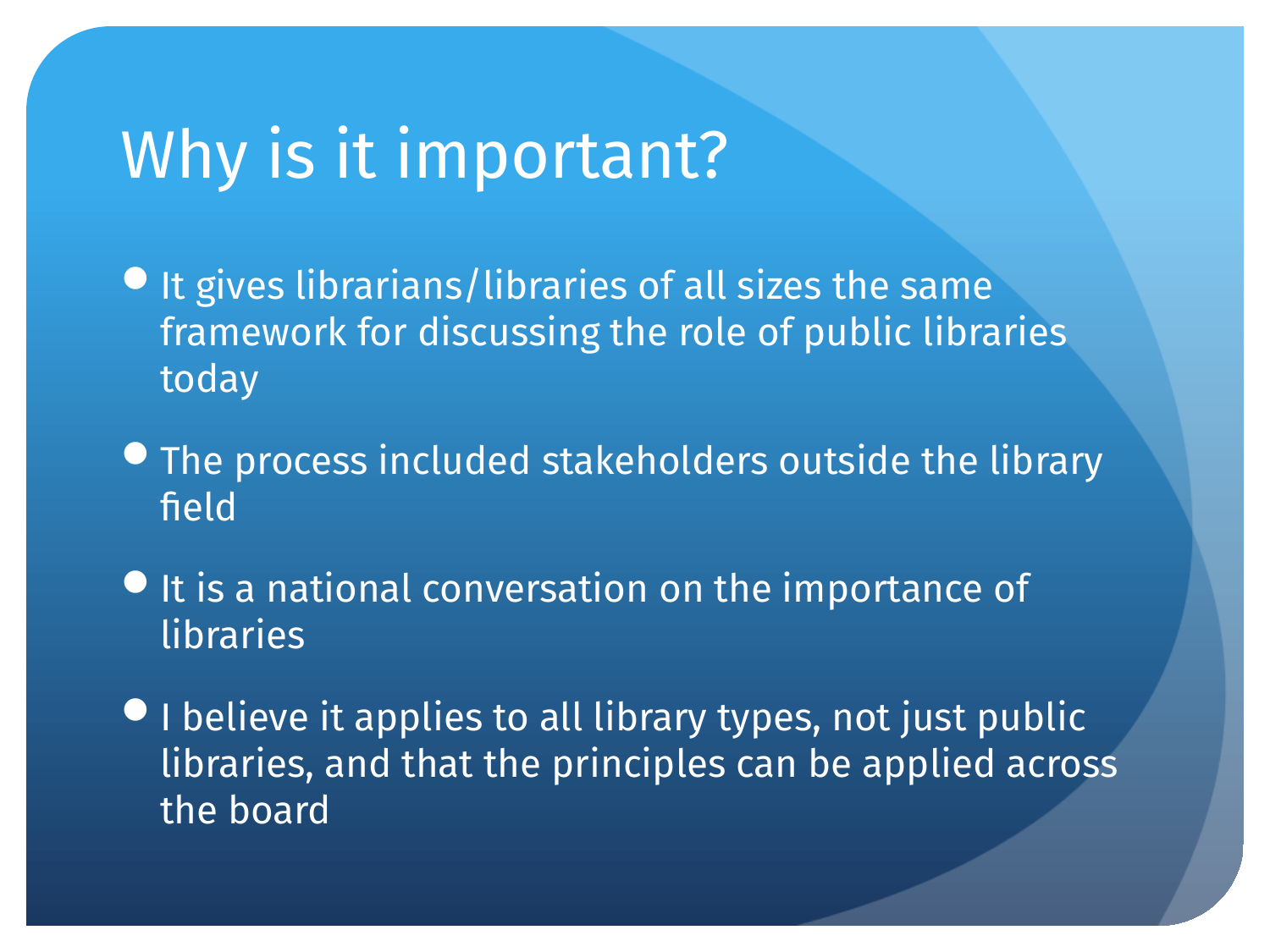

# Why is it important?
It gives librarians/libraries of all sizes the same framework for discussing the role of public libraries today
The process included stakeholders outside the library field
It is a national conversation on the importance of libraries
I believe it applies to all library types, not just public libraries, and that the principles can be applied across the board